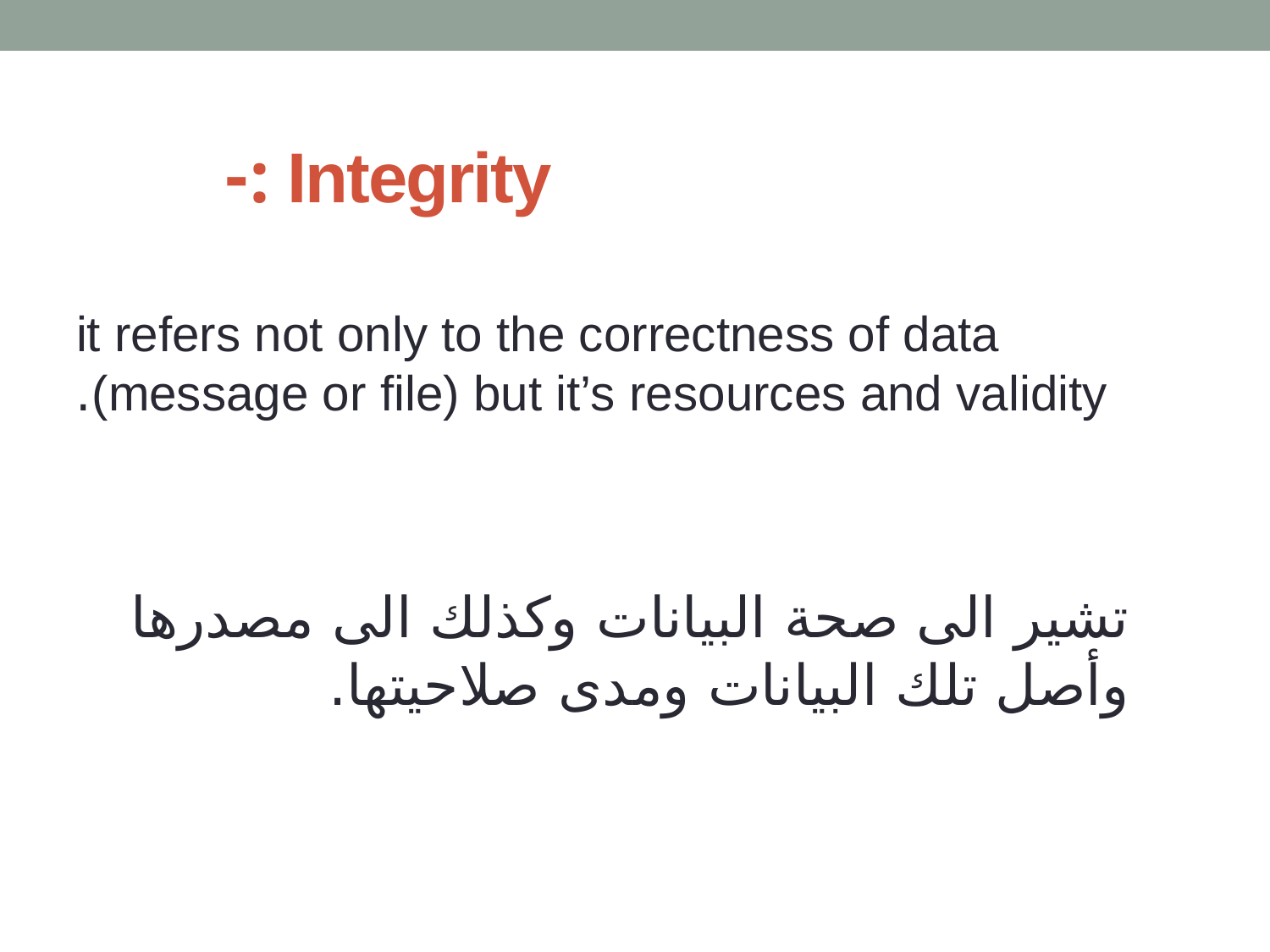

# Integrity :-
it refers not only to the correctness of data     (message or file) but it’s resources and validity.
تشير الى صحة البيانات وكذلك الى مصدرها وأصل تلك البيانات ومدى صلاحيتها.